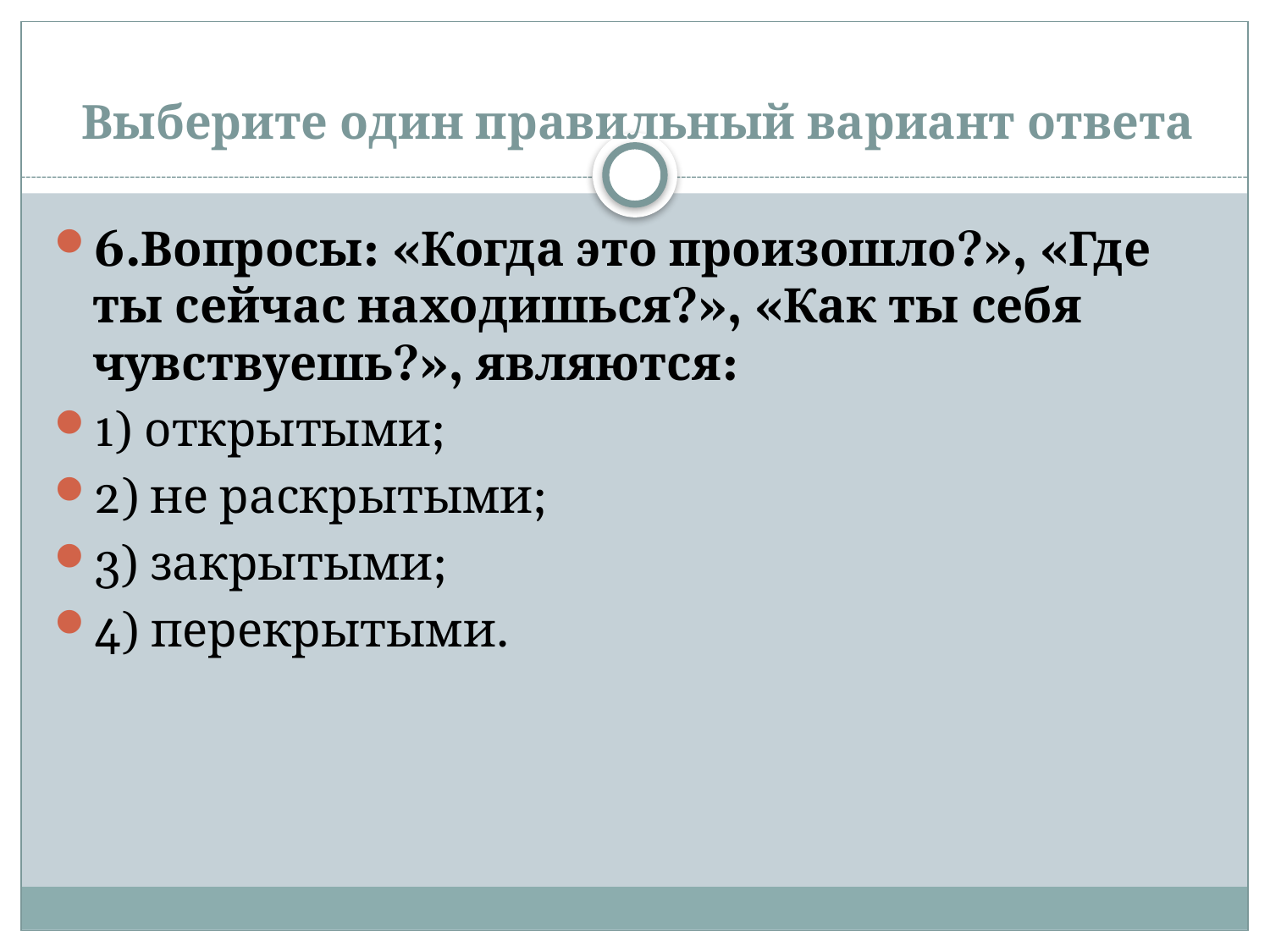

# Выберите один правильный вариант ответа
6.Вопросы: «Когда это произошло?», «Где ты сейчас находишься?», «Как ты себя чувствуешь?», являются:
1) открытыми;
2) не раскрытыми;
3) закрытыми;
4) перекрытыми.